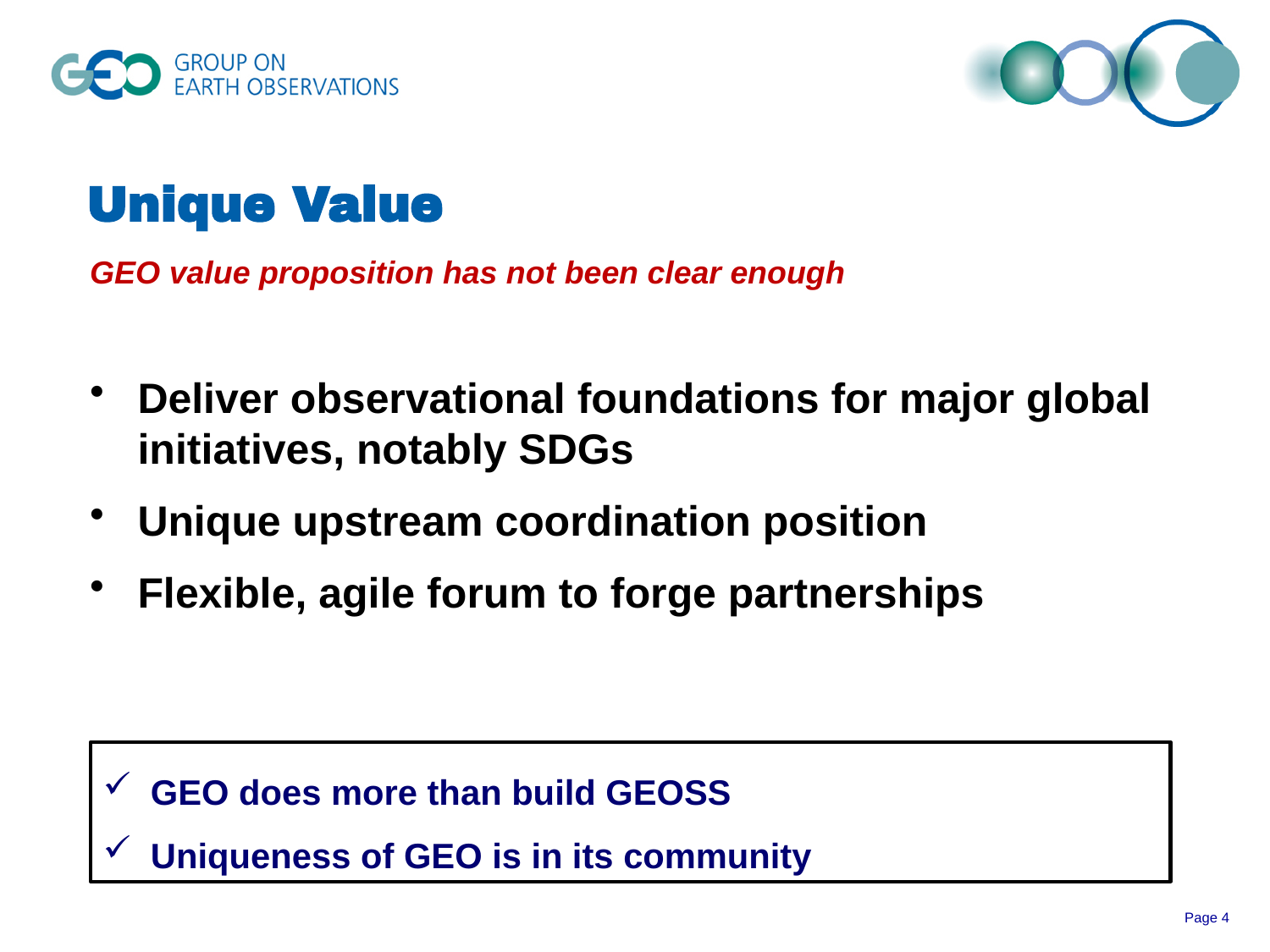

# Unique Value
GEO value proposition has not been clear enough

Deliver observational foundations for major global initiatives, notably SDGs
Unique upstream coordination position
Flexible, agile forum to forge partnerships
GEO does more than build GEOSS
Uniqueness of GEO is in its community